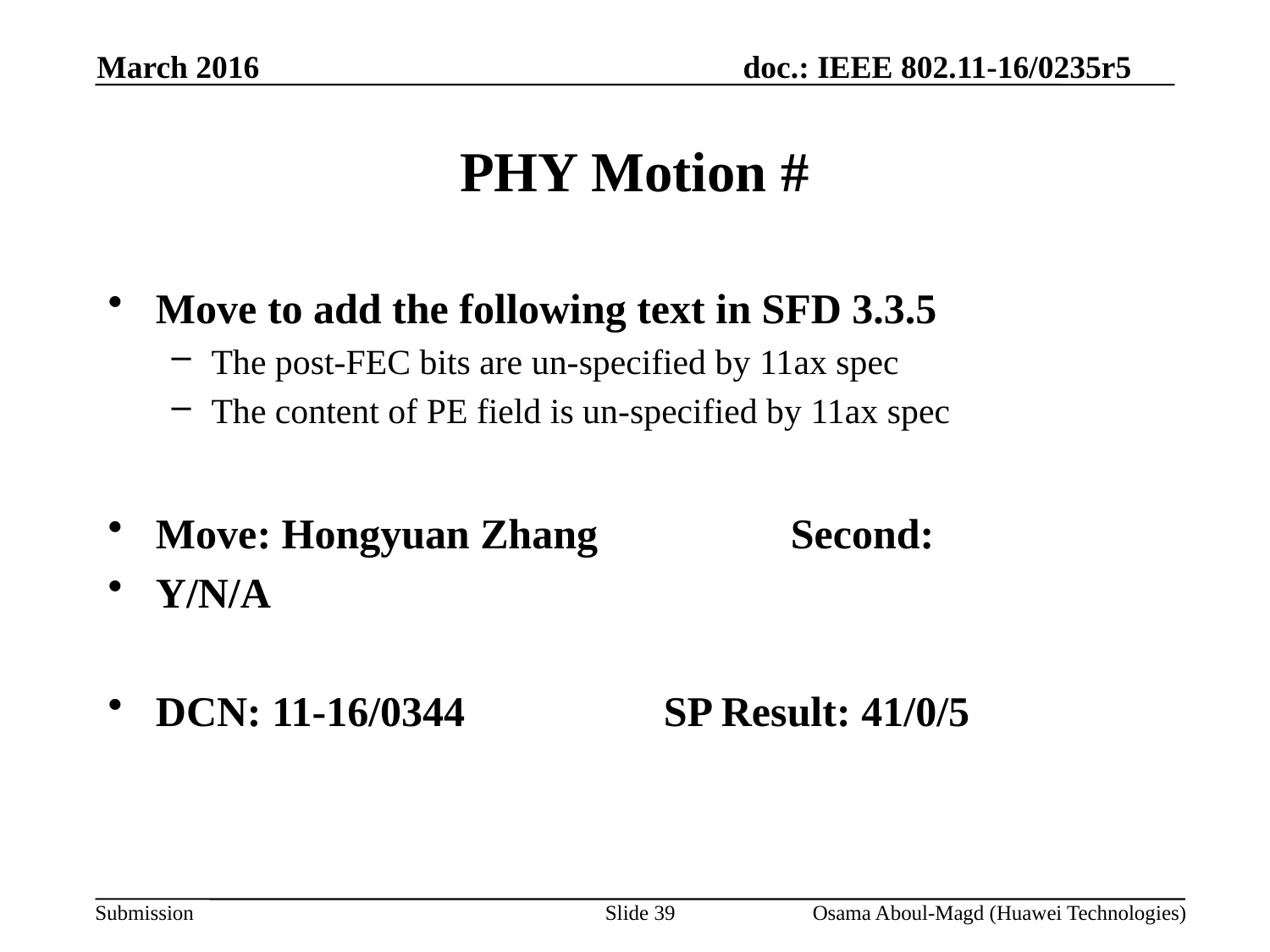

March 2016
# PHY Motion #
Move to add the following text in SFD 3.3.5
The post-FEC bits are un-specified by 11ax spec
The content of PE field is un-specified by 11ax spec

Move: Hongyuan Zhang		Second:
Y/N/A

DCN: 11-16/0344		SP Result: 41/0/5

Slide 39
Osama Aboul-Magd (Huawei Technologies)